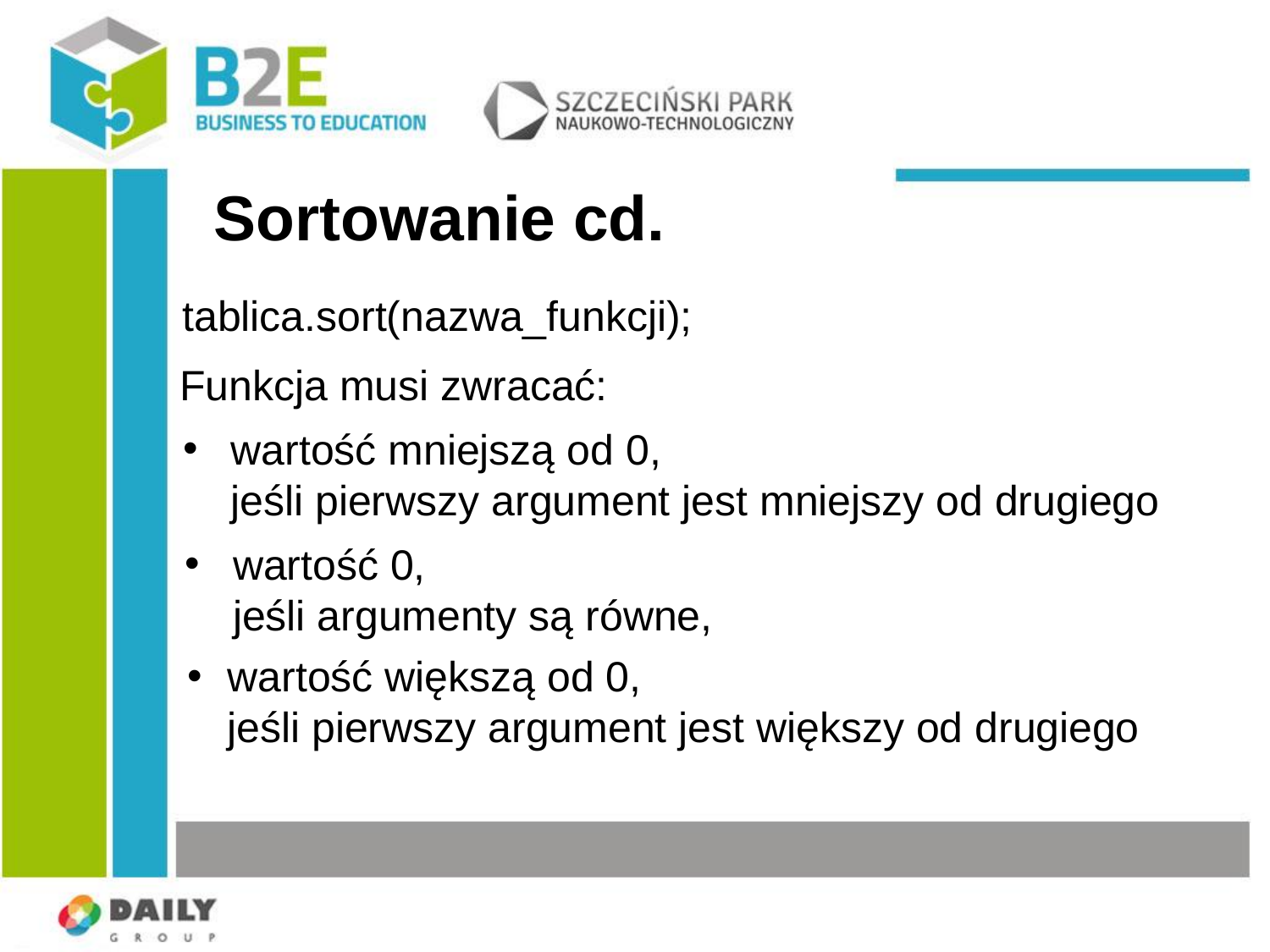

# Sortowanie cd.
tablica.sort(nazwa_funkcji);
Funkcja musi zwracać:
wartość mniejszą od 0,
jeśli pierwszy argument jest mniejszy od drugiego
wartość 0,
jeśli argumenty są równe,
wartość większą od 0,
jeśli pierwszy argument jest większy od drugiego